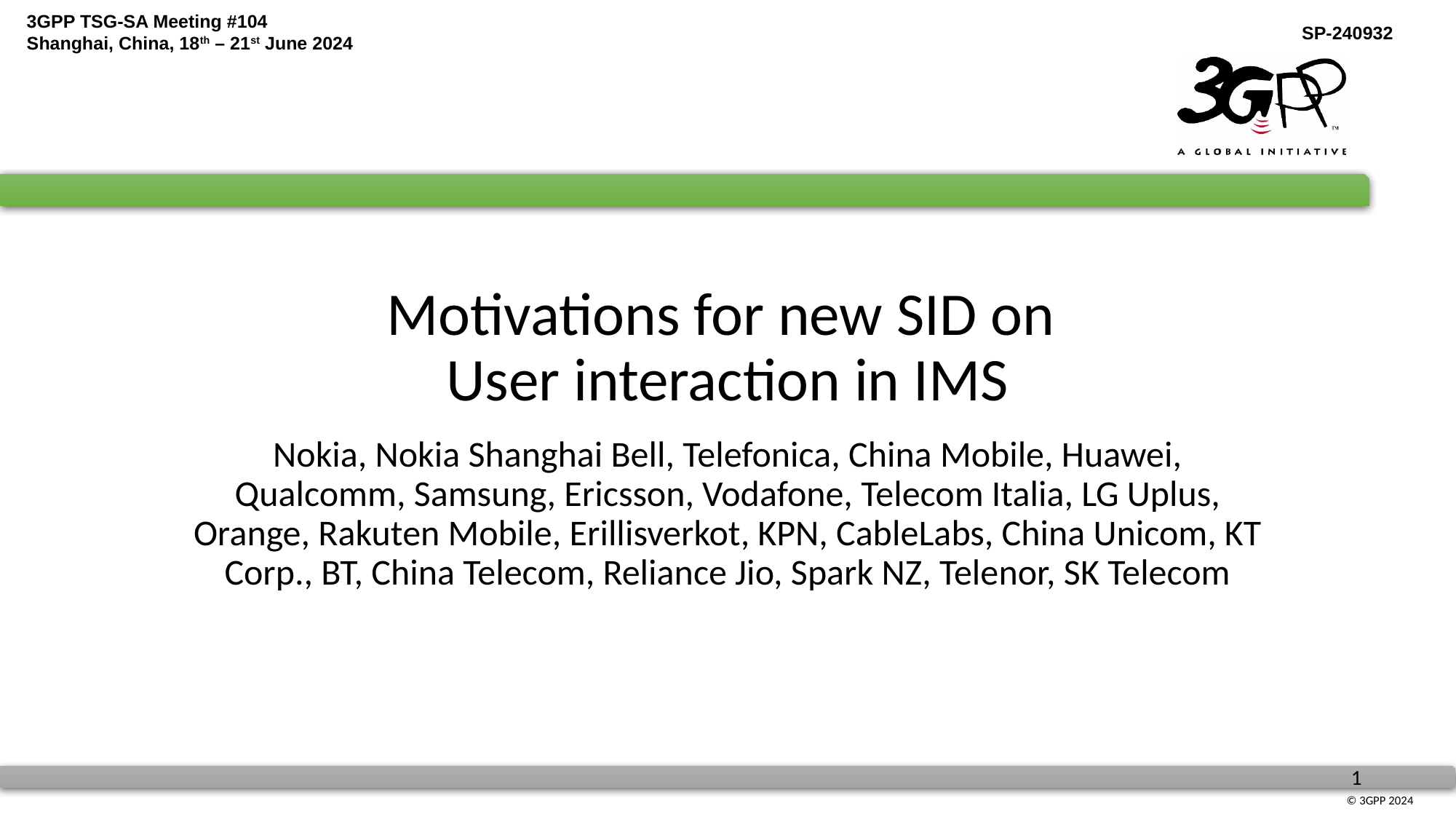

# Motivations for new SID on User interaction in IMS
Nokia, Nokia Shanghai Bell, Telefonica, China Mobile, Huawei, Qualcomm, Samsung, Ericsson, Vodafone, Telecom Italia, LG Uplus, Orange, Rakuten Mobile, Erillisverkot, KPN, CableLabs, China Unicom, KT Corp., BT, China Telecom, Reliance Jio, Spark NZ, Telenor, SK Telecom